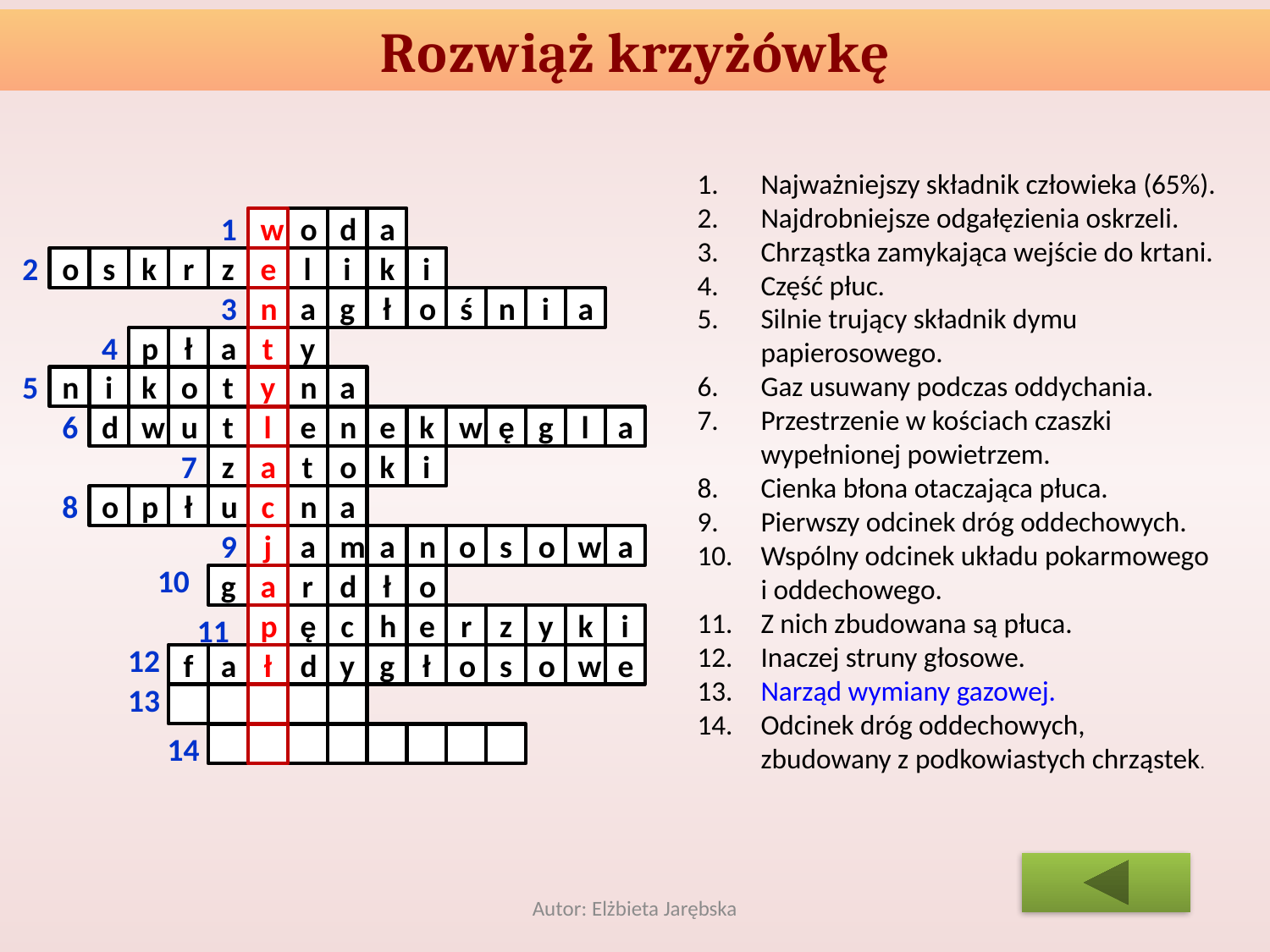

Rozwiąż krzyżówkę
Najważniejszy składnik człowieka (65%).
Najdrobniejsze odgałęzienia oskrzeli.
Chrząstka zamykająca wejście do krtani.
Część płuc.
Silnie trujący składnik dymu papierosowego.
Gaz usuwany podczas oddychania.
Przestrzenie w kościach czaszki wypełnionej powietrzem.
Cienka błona otaczająca płuca.
Pierwszy odcinek dróg oddechowych.
Wspólny odcinek układu pokarmowego i oddechowego.
Z nich zbudowana są płuca.
Inaczej struny głosowe.
Narząd wymiany gazowej.
Odcinek dróg oddechowych, zbudowany z podkowiastych chrząstek.
1
w
o
d
a
2
o
s
k
r
z
e
l
i
k
i
3
n
a
g
ł
o
ś
n
i
a
4
p
ł
a
t
y
5
n
i
k
o
t
y
n
a
6
d
w
u
t
l
e
n
e
k
w
ę
g
l
a
7
z
a
t
o
k
i
8
o
p
ł
u
c
n
a
9
j
a
m
a
n
o
s
o
w
a
10
g
a
r
d
ł
o
11
p
ę
c
h
e
r
z
y
k
i
12
f
a
ł
d
y
g
ł
o
s
o
w
e
13

14

Autor: Elżbieta Jarębska